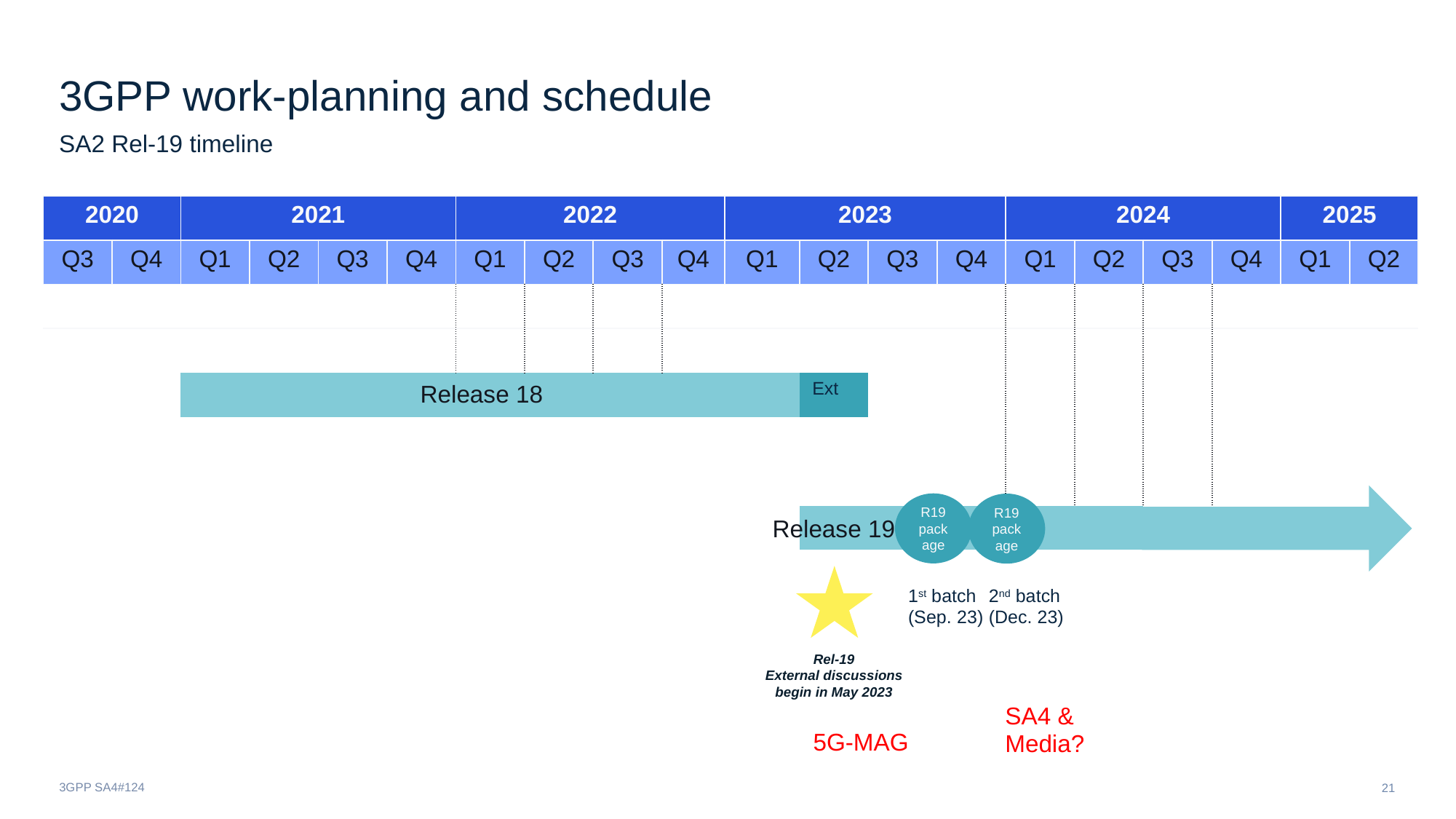

# 3GPP work-planning and schedule
SA2 Rel-19 timeline
| 2020 |  | 2021 |  |  |  | 2022 |  |  |  | 2023 |  |  |  | 2024 |  |  |  | 2025 |  |
| --- | --- | --- | --- | --- | --- | --- | --- | --- | --- | --- | --- | --- | --- | --- | --- | --- | --- | --- | --- |
| Q3 | Q4 | Q1 | Q2 | Q3 | Q4 | Q1 | Q2 | Q3 | Q4 | Q1 | Q2 | Q3 | Q4 | Q1 | Q2 | Q3 | Q4 | Q1 | Q2 |
|  |  |  |  |  |  |  |  |  |  |  |  |  |  |  |  |  |  |  |  |
|  |  |  |  |  |  |  |  |  |  |  |  |  |  |  |  |  |  |  |  |
|  |  |  |  |  |  |  |  |  |  |  |  |  |  |  |  |  |  |  |  |
|  |  |  |  |  |  |  |  |  |  |  |  |  |  |  |  |  |  |  |  |
|  |  |  |  |  |  |  |  |  |  |  |  |  |  |  |  |  |  |  |  |
|  |  |  |  |  |  |  |  |  |  |  |  |  |  |  |  |  |  |  |  |
|  |  |  |  |  |  |  |  |  |  |  |  |  |  |  |  |  |  |  |  |
|  |  |  |  |  |  |  |  |  |  |  |  |  |  |  |  |  |  |  |  |
|  |  |  |  |  |  |  |  |  |  |  |  |  |  |  |  |  |  |  |  |
|  |  |  |  |  |  |  |  |  |  |  |  |  |  |  |  |  |  |  |  |
Release 18
Ext

R19 package
R19 package
Release 19

2nd batch
(Dec. 23)
1st batch
(Sep. 23)
Rel-19
External discussions begin in May 2023
SA4 & Media?
5G-MAG
3GPP SA4#124